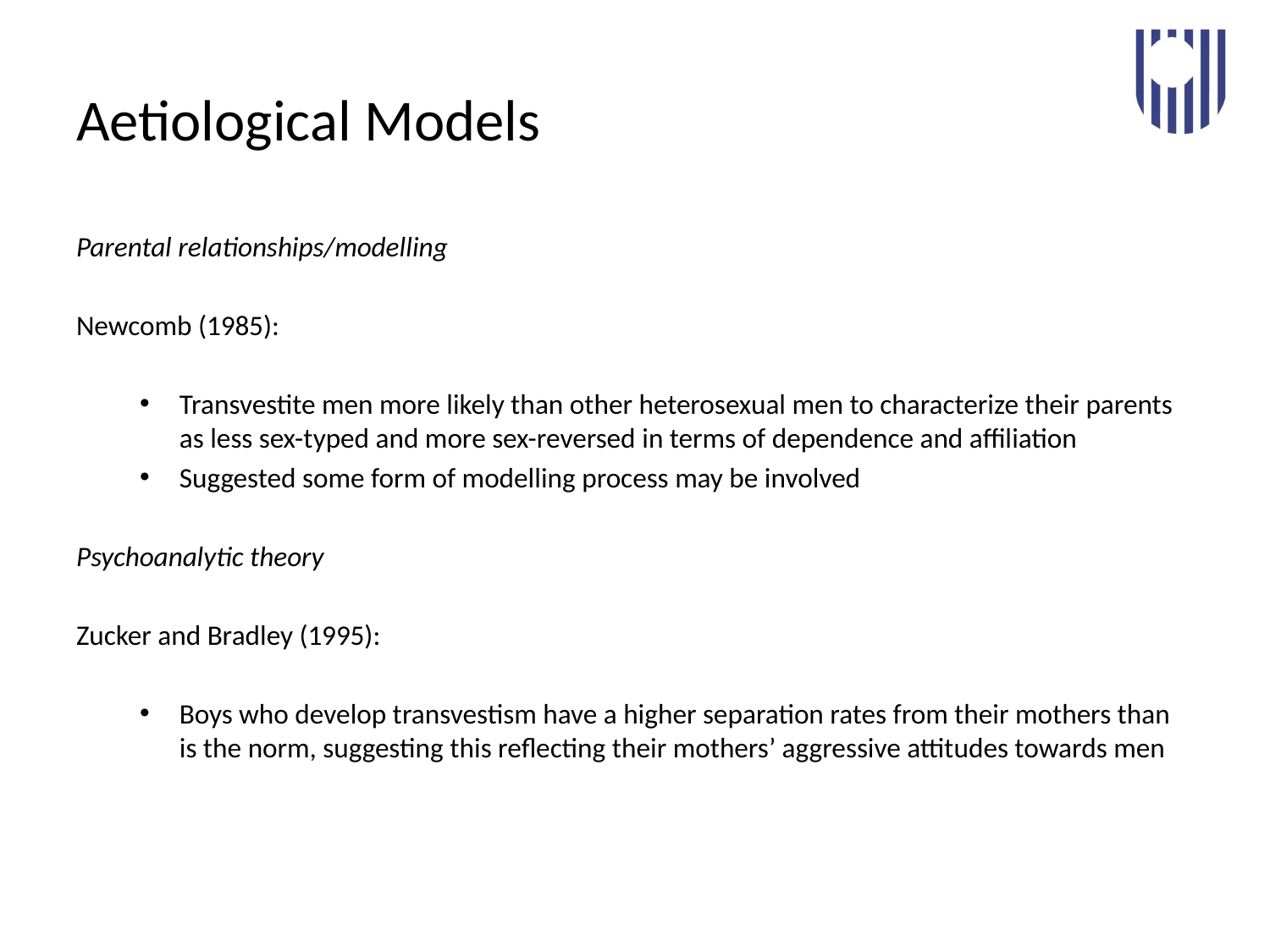

# Aetiological Models
Parental relationships/modelling

Newcomb (1985):

Transvestite men more likely than other heterosexual men to characterize their parents as less sex-typed and more sex-reversed in terms of dependence and affiliation
Suggested some form of modelling process may be involved

Psychoanalytic theory

Zucker and Bradley (1995):

Boys who develop transvestism have a higher separation rates from their mothers than is the norm, suggesting this reflecting their mothers’ aggressive attitudes towards men